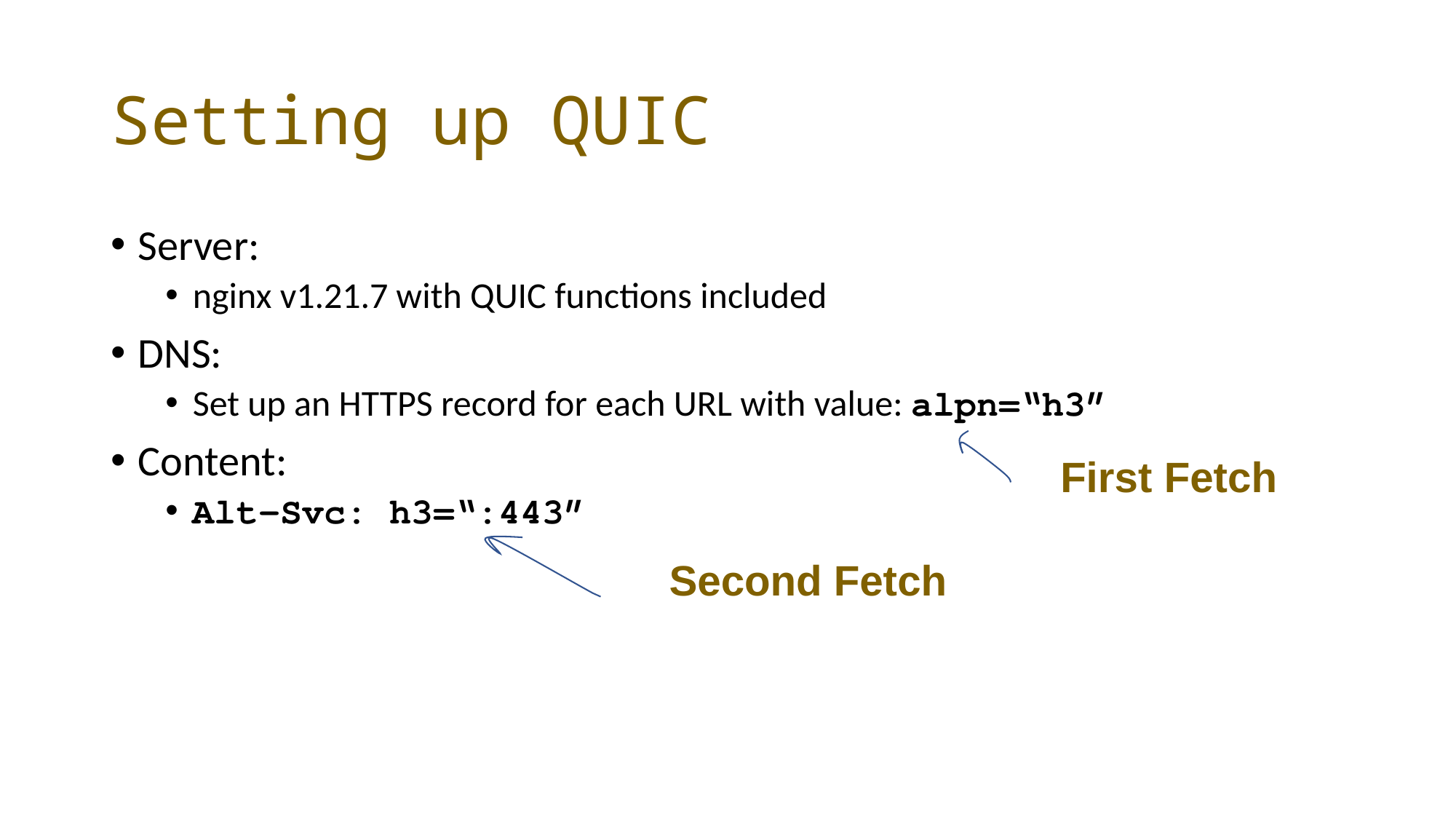

# Setting up QUIC
Server:
nginx v1.21.7 with QUIC functions included
DNS:
Set up an HTTPS record for each URL with value: alpn=“h3”
Content:
Alt-Svc: h3=“:443”

First Fetch

Second Fetch